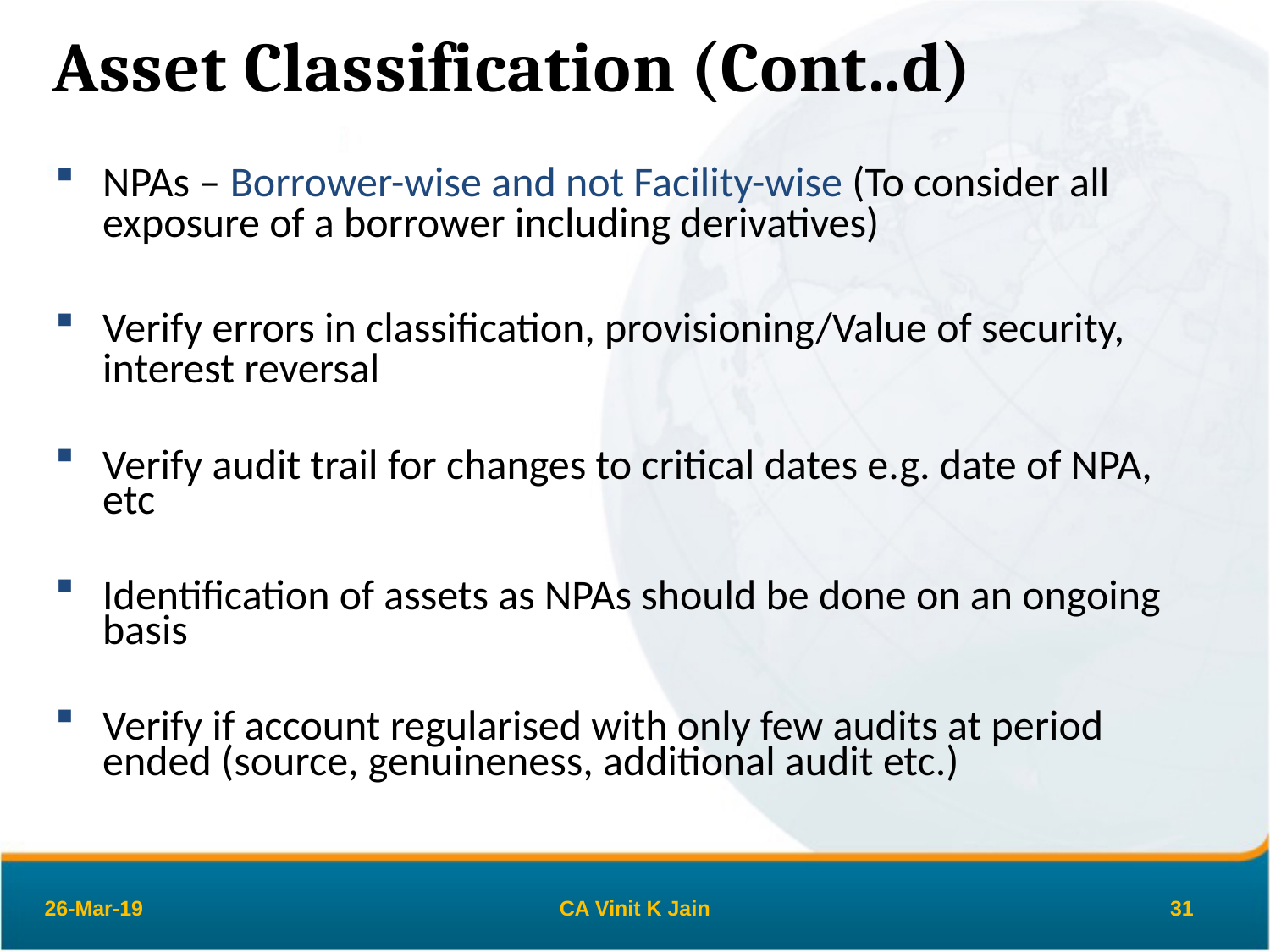

Asset Classification (Cont..d)
NPAs – Borrower-wise and not Facility-wise (To consider all exposure of a borrower including derivatives)

Verify errors in classification, provisioning/Value of security, interest reversal

Verify audit trail for changes to critical dates e.g. date of NPA, etc

Identification of assets as NPAs should be done on an ongoing basis

Verify if account regularised with only few audits at period ended (source, genuineness, additional audit etc.)

26-Mar-19
CA Vinit K Jain
31